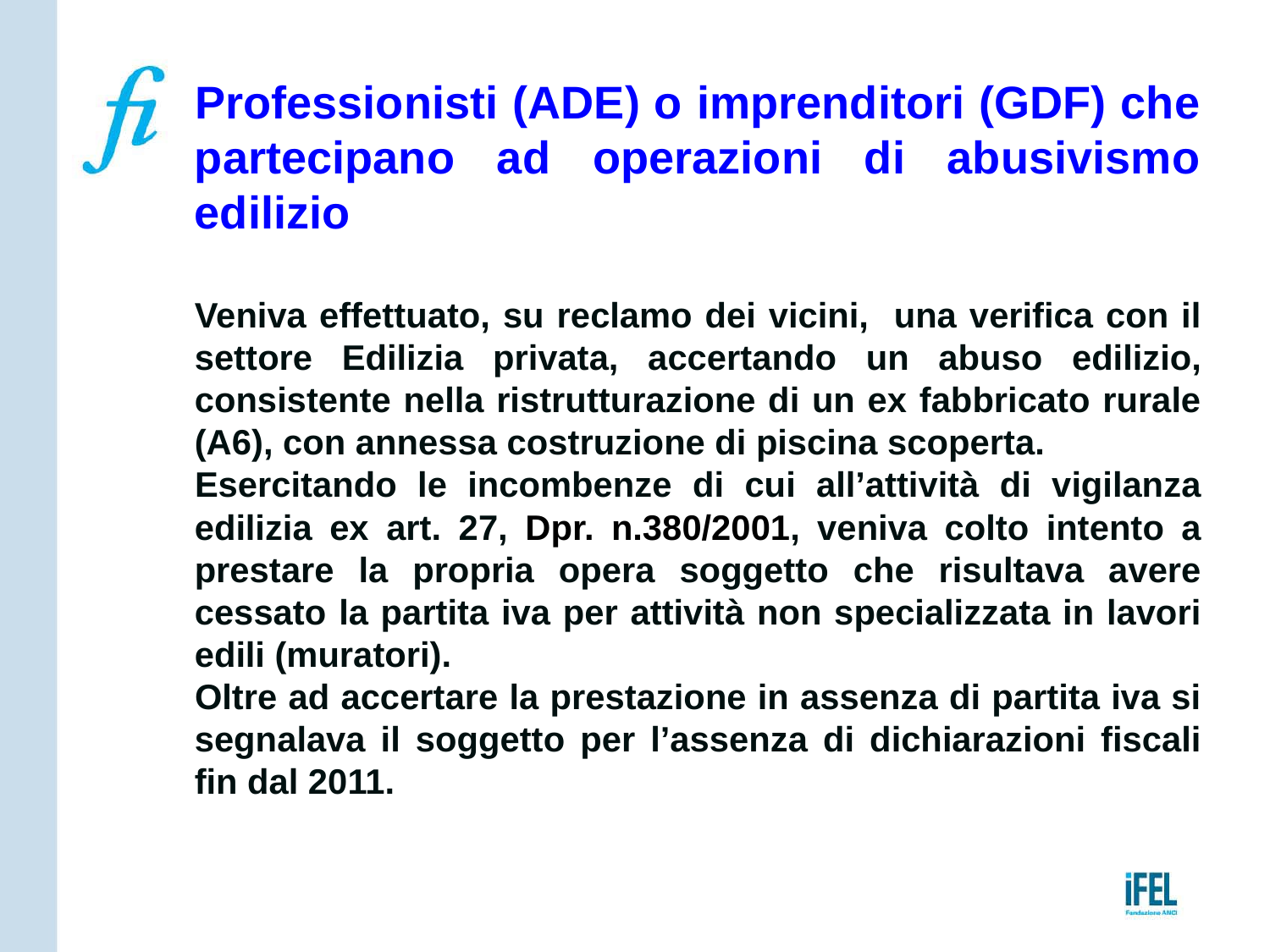

Professionisti (ADE) o imprenditori (GDF) che partecipano ad operazioni di abusivismo edilizio

Veniva effettuato, su reclamo dei vicini,  una verifica con il settore Edilizia privata, accertando un abuso edilizio, consistente nella ristrutturazione di un ex fabbricato rurale (A6), con annessa costruzione di piscina scoperta.
Esercitando le incombenze di cui all’attività di vigilanza edilizia ex art. 27, Dpr. n.380/2001, veniva colto intento a prestare la propria opera soggetto che risultava avere cessato la partita iva per attività non specializzata in lavori edili (muratori).
Oltre ad accertare la prestazione in assenza di partita iva si segnalava il soggetto per l’assenza di dichiarazioni fiscali fin dal 2011.